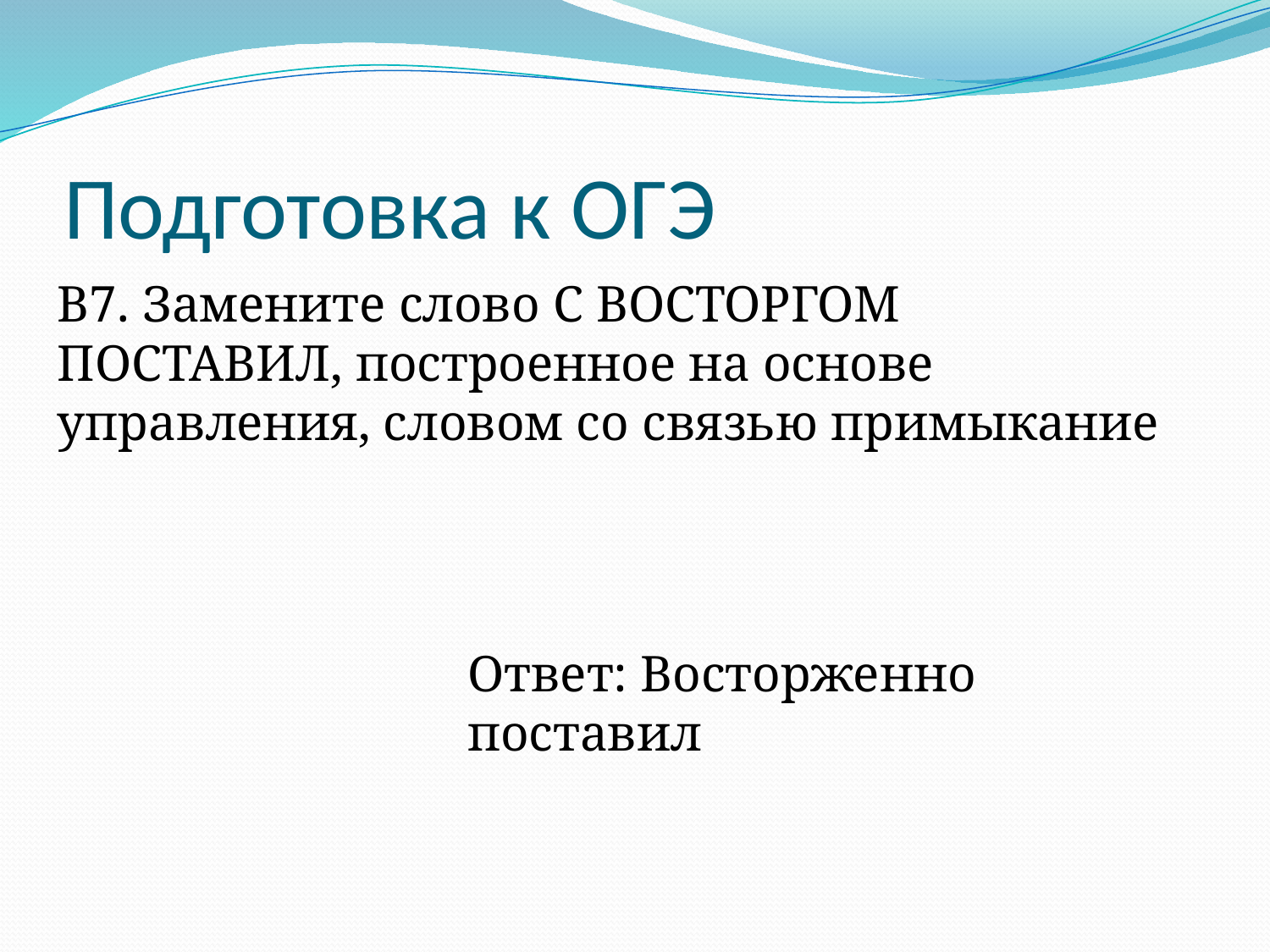

# Подготовка к ОГЭ
В7. Замените слово С ВОСТОРГОМ ПОСТАВИЛ, построенное на основе управления, словом со связью примыкание

Ответ: Восторженно поставил